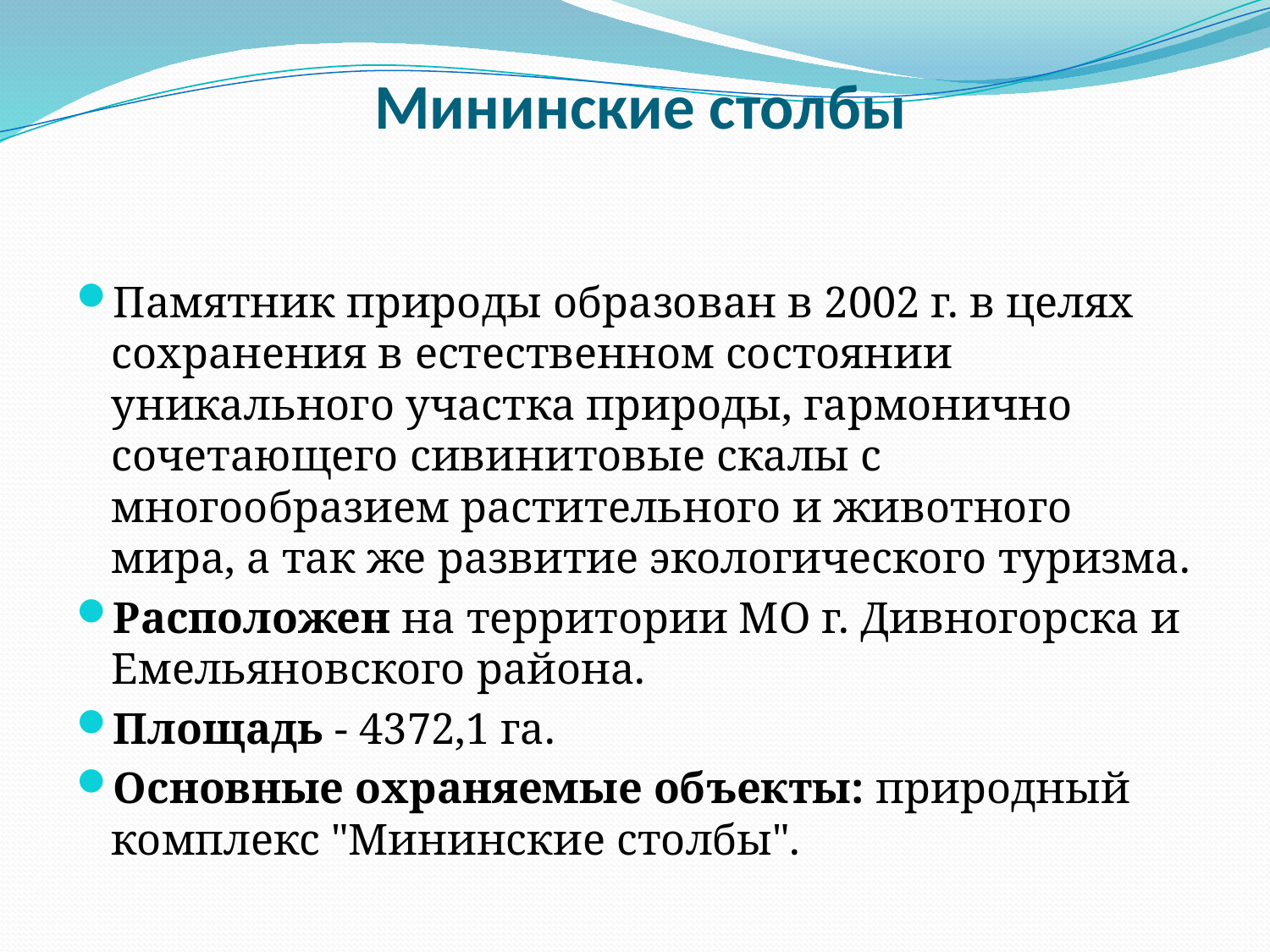

# Мининские столбы
Памятник природы образован в 2002 г. в целях сохранения в естественном состоянии уникального участка природы, гармонично сочетающего сивинитовые скалы с многообразием растительного и животного мира, а так же развитие экологического туризма.
Расположен на территории МО г. Дивногорска и Емельяновского района.
Площадь - 4372,1 га.
Основные охраняемые объекты: природный комплекс "Мининские столбы".